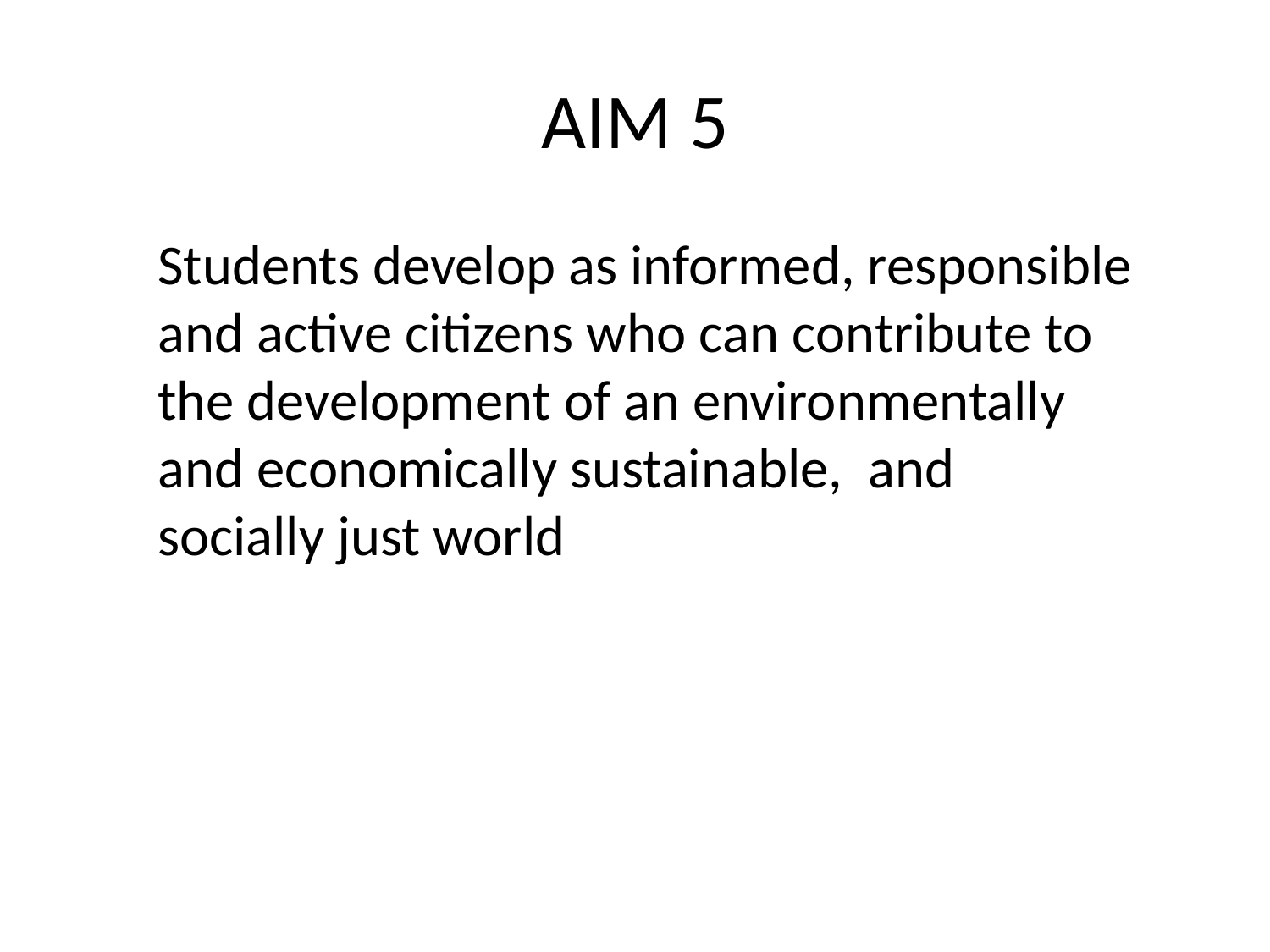

# Aim 5
Students develop as informed, responsible and active citizens who can contribute to the development of an environmentally and economically sustainable,  and socially just world